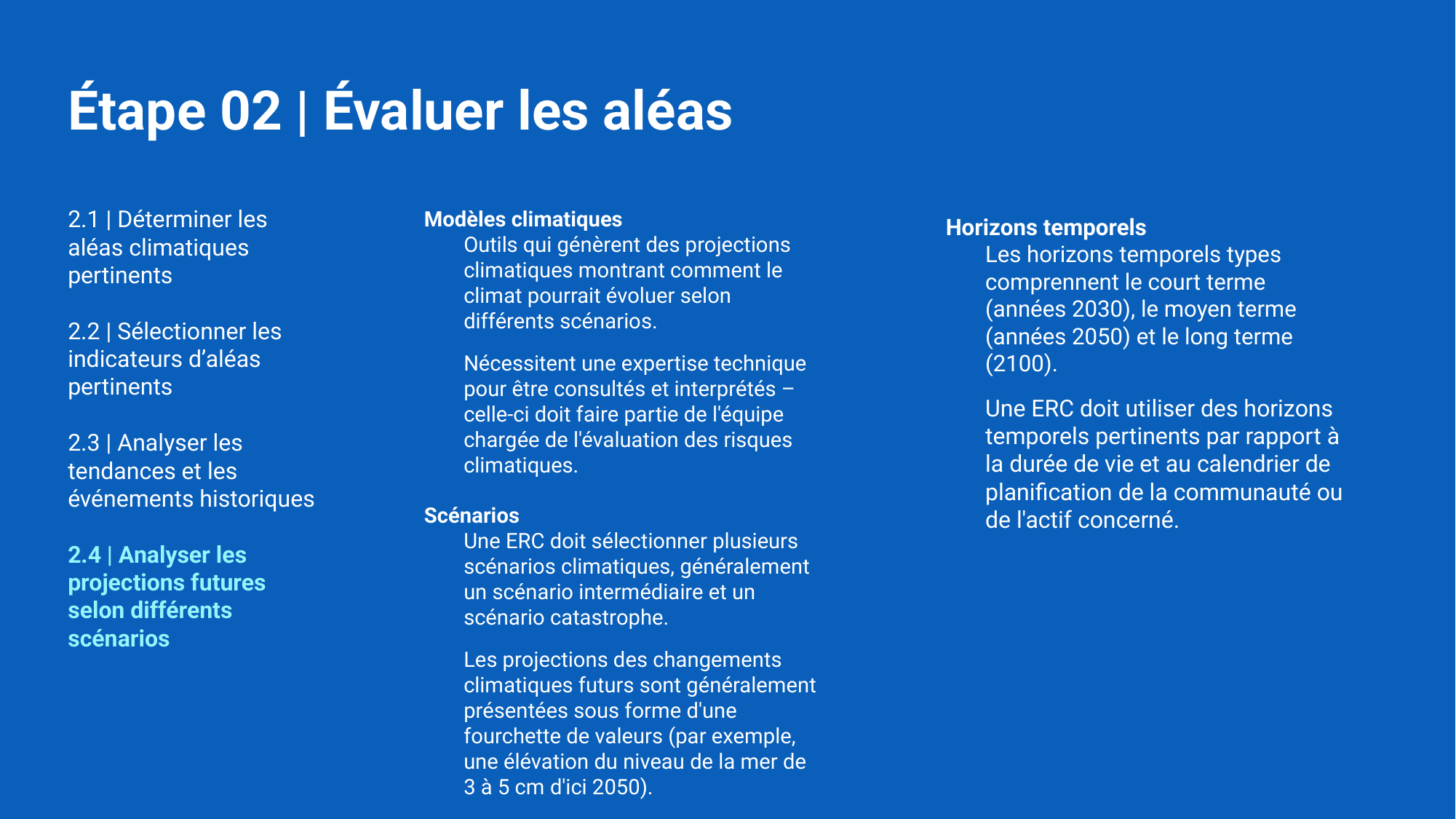

Étape 02 | Évaluer les aléas
2.1 | Déterminer les aléas climatiques pertinents

2.2 | Sélectionner les indicateurs d’aléas pertinents

2.3 | Analyser les tendances et les événements historiques

2.4 | Analyser les projections futures selon différents scénarios

Modèles climatiques
Outils qui génèrent des projections climatiques montrant comment le climat pourrait évoluer selon différents scénarios.
Nécessitent une expertise technique pour être consultés et interprétés – celle-ci doit faire partie de l'équipe chargée de l'évaluation des risques climatiques.

Scénarios
Une ERC doit sélectionner plusieurs scénarios climatiques, généralement un scénario intermédiaire et un scénario catastrophe.
Les projections des changements climatiques futurs sont généralement présentées sous forme d'une fourchette de valeurs (par exemple, une élévation du niveau de la mer de 3 à 5 cm d'ici 2050).
Horizons temporels
Les horizons temporels types comprennent le court terme (années 2030), le moyen terme (années 2050) et le long terme (2100).

Une ERC doit utiliser des horizons temporels pertinents par rapport à la durée de vie et au calendrier de planification de la communauté ou de l'actif concerné.
35